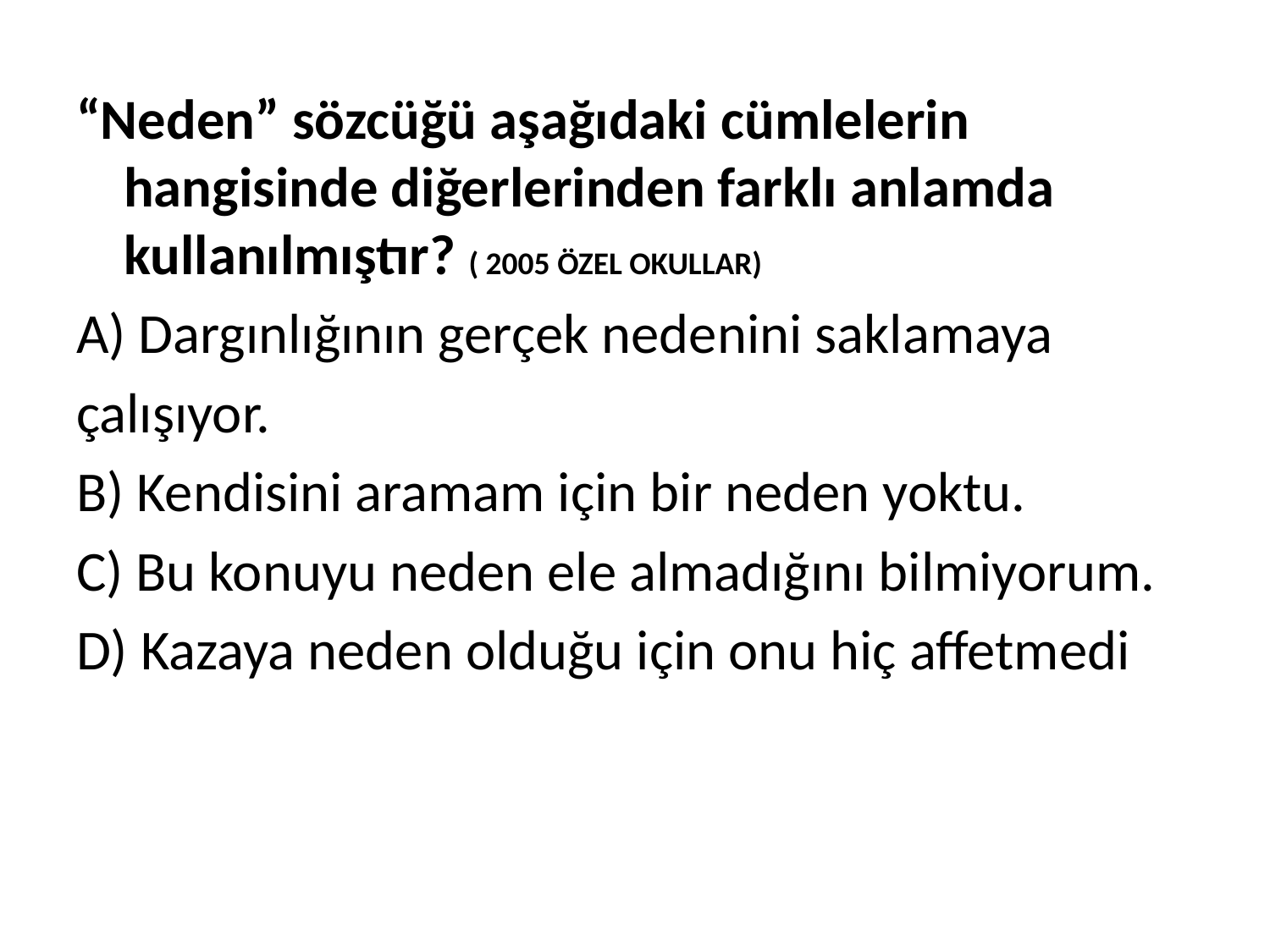

“Neden” sözcüğü aşağıdaki cümlelerin hangisinde diğerlerinden farklı anlamda kullanılmıştır? ( 2005 ÖZEL OKULLAR)
A) Dargınlığının gerçek nedenini saklamaya
çalışıyor.
B) Kendisini aramam için bir neden yoktu.
C) Bu konuyu neden ele almadığını bilmiyorum.
D) Kazaya neden olduğu için onu hiç affetmedi